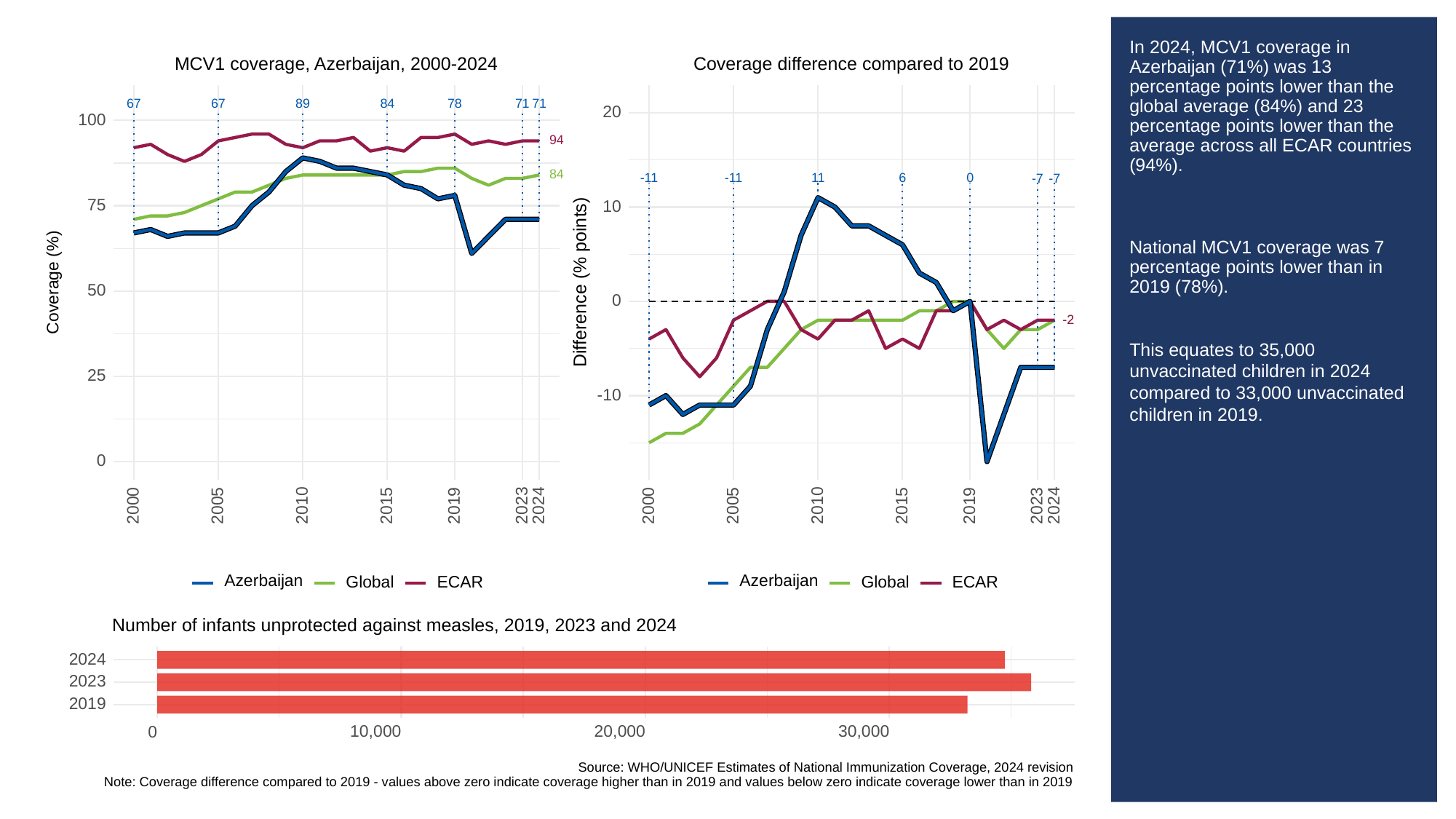

# In 2024, MCV1 coverage in Azerbaijan (71%) was 13 percentage points lower than the global average (84%) and 23 percentage points lower than the average across all ECAR countries (94%).

National MCV1 coverage was 7 percentage points lower than in 2019 (78%).

This equates to 35,000 unvaccinated children in 2024 compared to 33,000 unvaccinated children in 2019.

MCV1 coverage, Azerbaijan, 2000-2024
Coverage difference compared to 2019

67
67
89
84
78
71
71
20

100

94

84
6
0
-11
-11
11
-7
-7

75
10

Difference (% points)
Coverage (%)
50

0

-2
-2

25

-10

0

2023
2023
2000
2005
2010
2015
2019
2024
2000
2005
2010
2015
2019
2024
Azerbaijan
Azerbaijan
Global
ECAR
Global
ECAR

Number of infants unprotected against measles, 2019, 2023 and 2024

2024

2023

2019

10,000
20,000
30,000
0
Source: WHO/UNICEF Estimates of National Immunization Coverage, 2024 revision
Note: Coverage difference compared to 2019 - values above zero indicate coverage higher than in 2019 and values below zero indicate coverage lower than in 2019